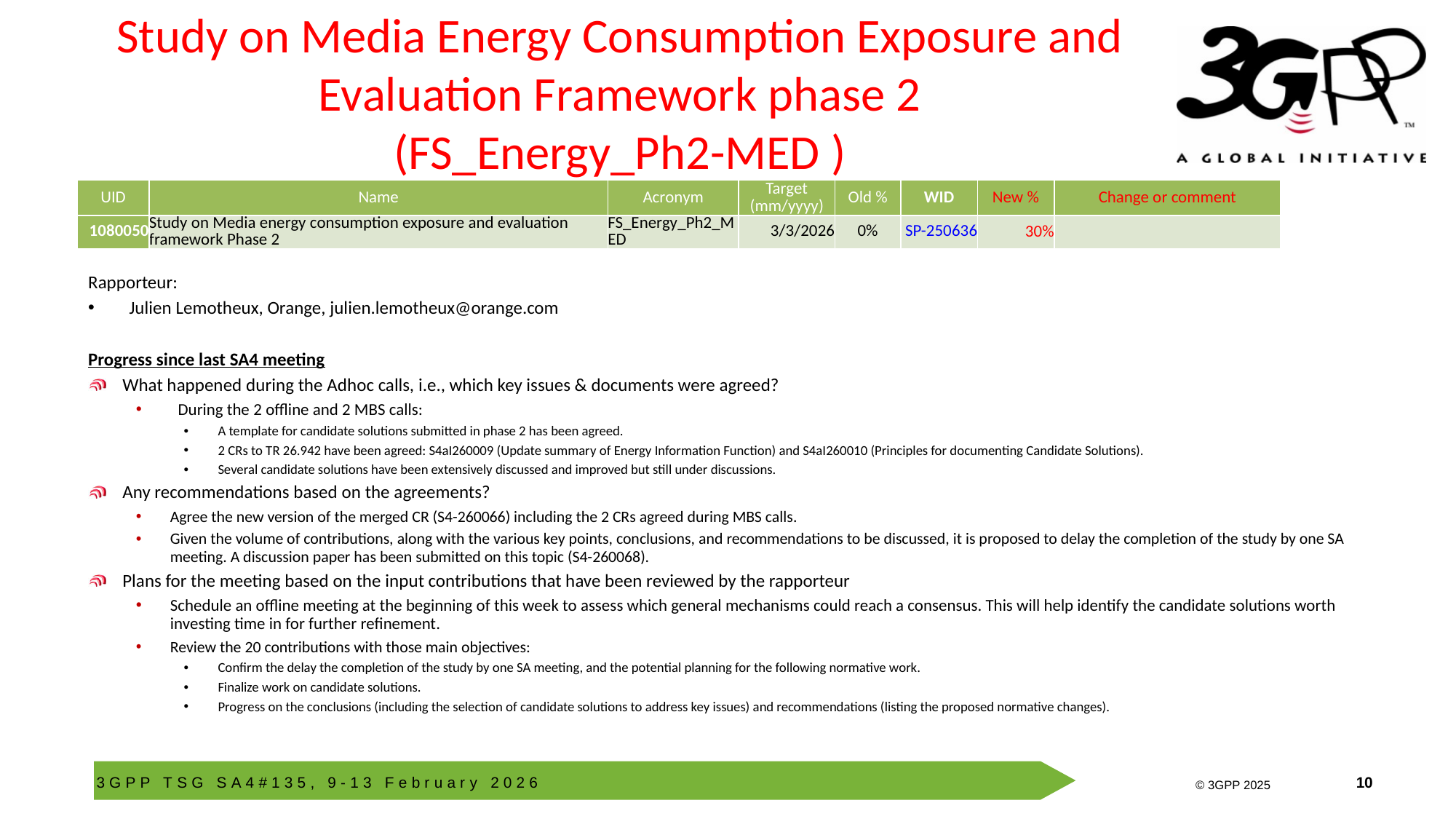

# Study on Media Energy Consumption Exposure and Evaluation Framework phase 2 (FS_Energy_Ph2-MED )
| UID | Name | Acronym | Target (mm/yyyy) | Old % | WID | New % | Change or comment |
| --- | --- | --- | --- | --- | --- | --- | --- |
| 1080050 | Study on Media energy consumption exposure and evaluation framework Phase 2 | FS\_Energy\_Ph2\_MED | 3/3/2026 | 0% | SP-250636 | 30% |  |
Rapporteur:
Julien Lemotheux, Orange, julien.lemotheux@orange.com

Progress since last SA4 meeting
What happened during the Adhoc calls, i.e., which key issues & documents were agreed?
  During the 2 offline and 2 MBS calls:
A template for candidate solutions submitted in phase 2 has been agreed.
2 CRs to TR 26.942 have been agreed: S4aI260009 (Update summary of Energy Information Function) and S4aI260010 (Principles for documenting Candidate Solutions).
Several candidate solutions have been extensively discussed and improved but still under discussions.
Any recommendations based on the agreements?
Agree the new version of the merged CR (S4-260066) including the 2 CRs agreed during MBS calls.
Given the volume of contributions, along with the various key points, conclusions, and recommendations to be discussed, it is proposed to delay the completion of the study by one SA meeting. A discussion paper has been submitted on this topic (S4-260068).
Plans for the meeting based on the input contributions that have been reviewed by the rapporteur
Schedule an offline meeting at the beginning of this week to assess which general mechanisms could reach a consensus. This will help identify the candidate solutions worth investing time in for further refinement.
Review the 20 contributions with those main objectives:
Confirm the delay the completion of the study by one SA meeting, and the potential planning for the following normative work.
Finalize work on candidate solutions.
Progress on the conclusions (including the selection of candidate solutions to address key issues) and recommendations (listing the proposed normative changes).